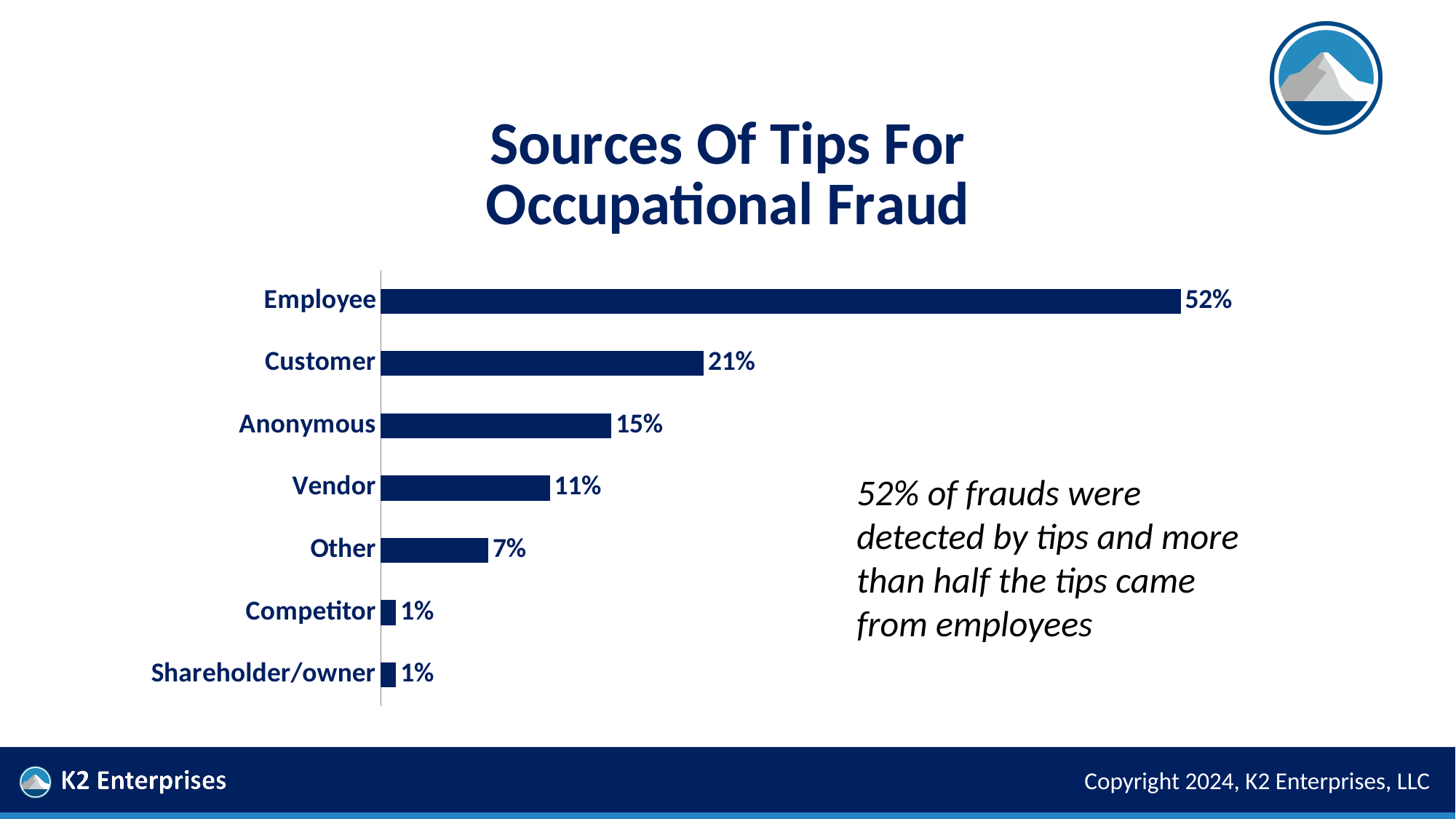

### Chart: Sources Of Tips For Occupational Fraud

| Category | Who Reports Occupational Fraud |
|---|---|
| Shareholder/owner | 0.01 |
| Competitor | 0.01 |
| Other | 0.07 |
| Vendor | 0.11 |
| Anonymous | 0.15 |
| Customer | 0.21 |
| Employee | 0.52 |
52% of frauds were detected by tips and more than half the tips came from employees